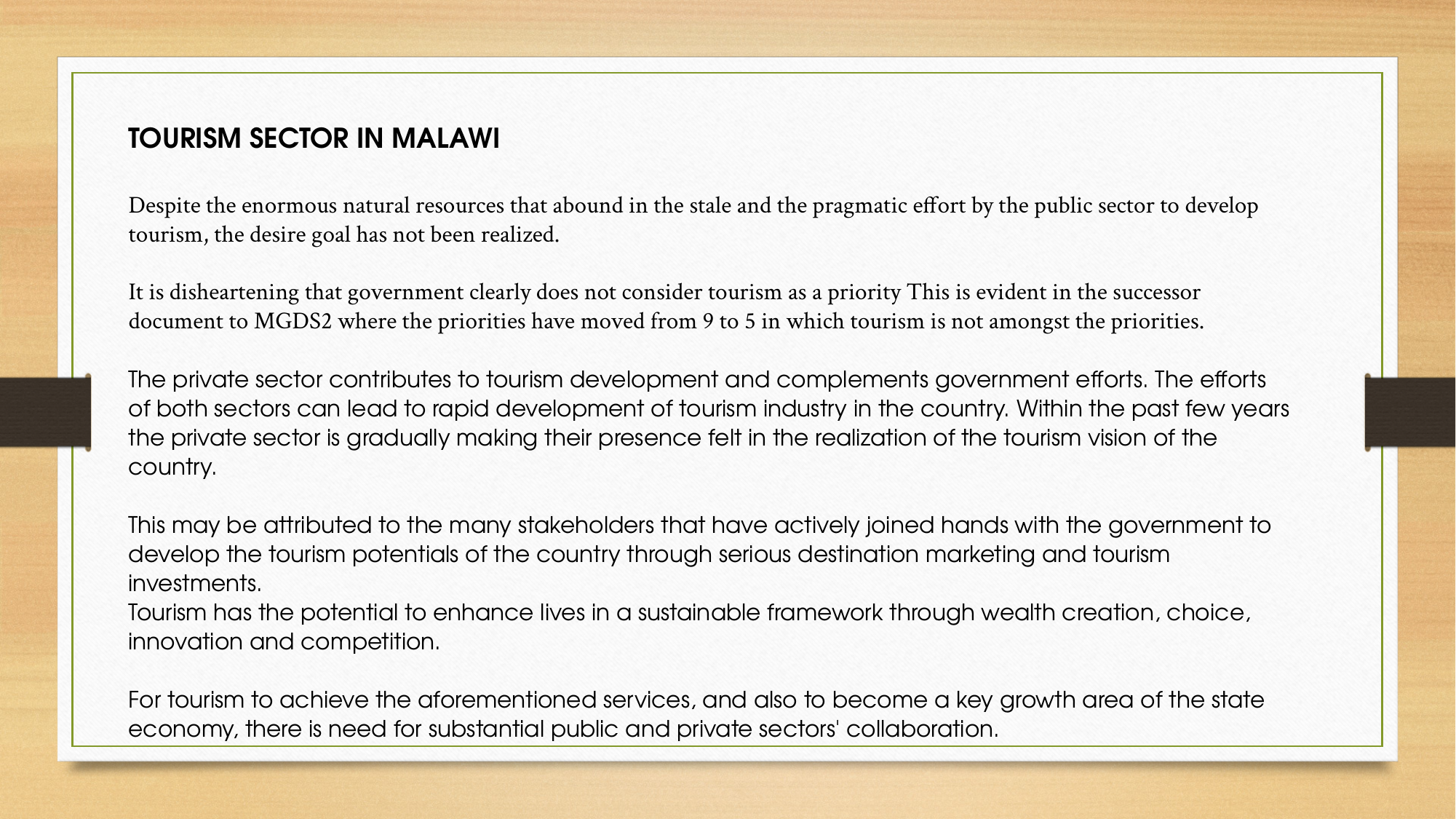

TOURISM SECTOR IN MALAWI

Despite the enormous natural resources that abound in the stale and the pragmatic effort by the public sector to develop tourism, the desire goal has not been realized.

It is disheartening that government clearly does not consider tourism as a priority This is evident in the successor document to MGDS2 where the priorities have moved from 9 to 5 in which tourism is not amongst the priorities.

The private sector contributes to tourism development and complements government efforts. The efforts of both sectors can lead to rapid development of tourism industry in the country. Within the past few years the private sector is gradually making their presence felt in the realization of the tourism vision of the country.

This may be attributed to the many stakeholders that have actively joined hands with the government to develop the tourism potentials of the country through serious destination marketing and tourism investments.
Tourism has the potential to enhance lives in a sustainable framework through wealth creation, choice, innovation and competition.

For tourism to achieve the aforementioned services, and also to become a key growth area of the state economy, there is need for substantial public and private sectors' collaboration.